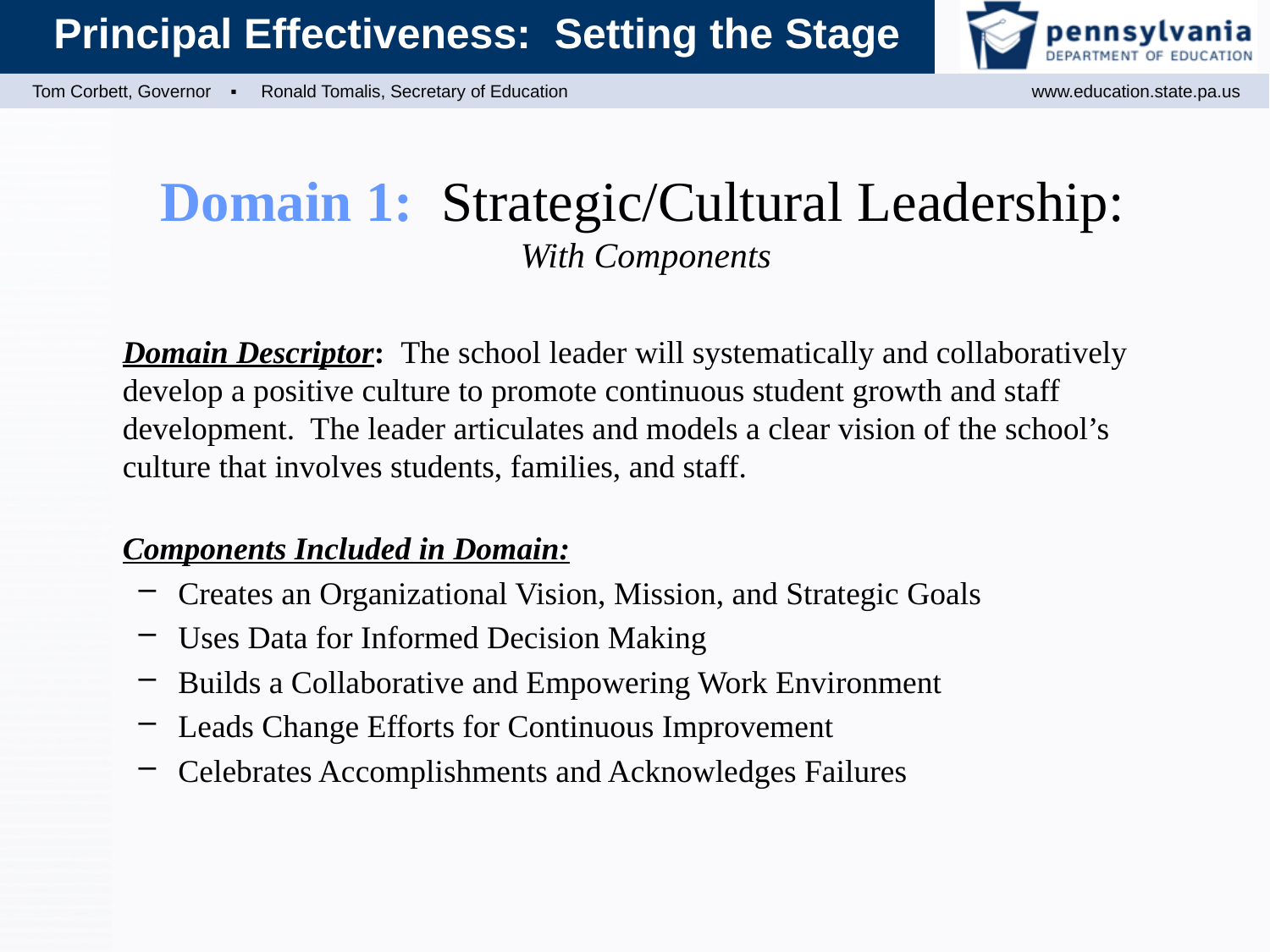

# Domain 1:  Strategic/Cultural Leadership: With Components
	Domain Descriptor:  The school leader will systematically and collaboratively develop a positive culture to promote continuous student growth and staff development.  The leader articulates and models a clear vision of the school’s culture that involves students, families, and staff.
Components Included in Domain:
Creates an Organizational Vision, Mission, and Strategic Goals
Uses Data for Informed Decision Making
Builds a Collaborative and Empowering Work Environment
Leads Change Efforts for Continuous Improvement
Celebrates Accomplishments and Acknowledges Failures